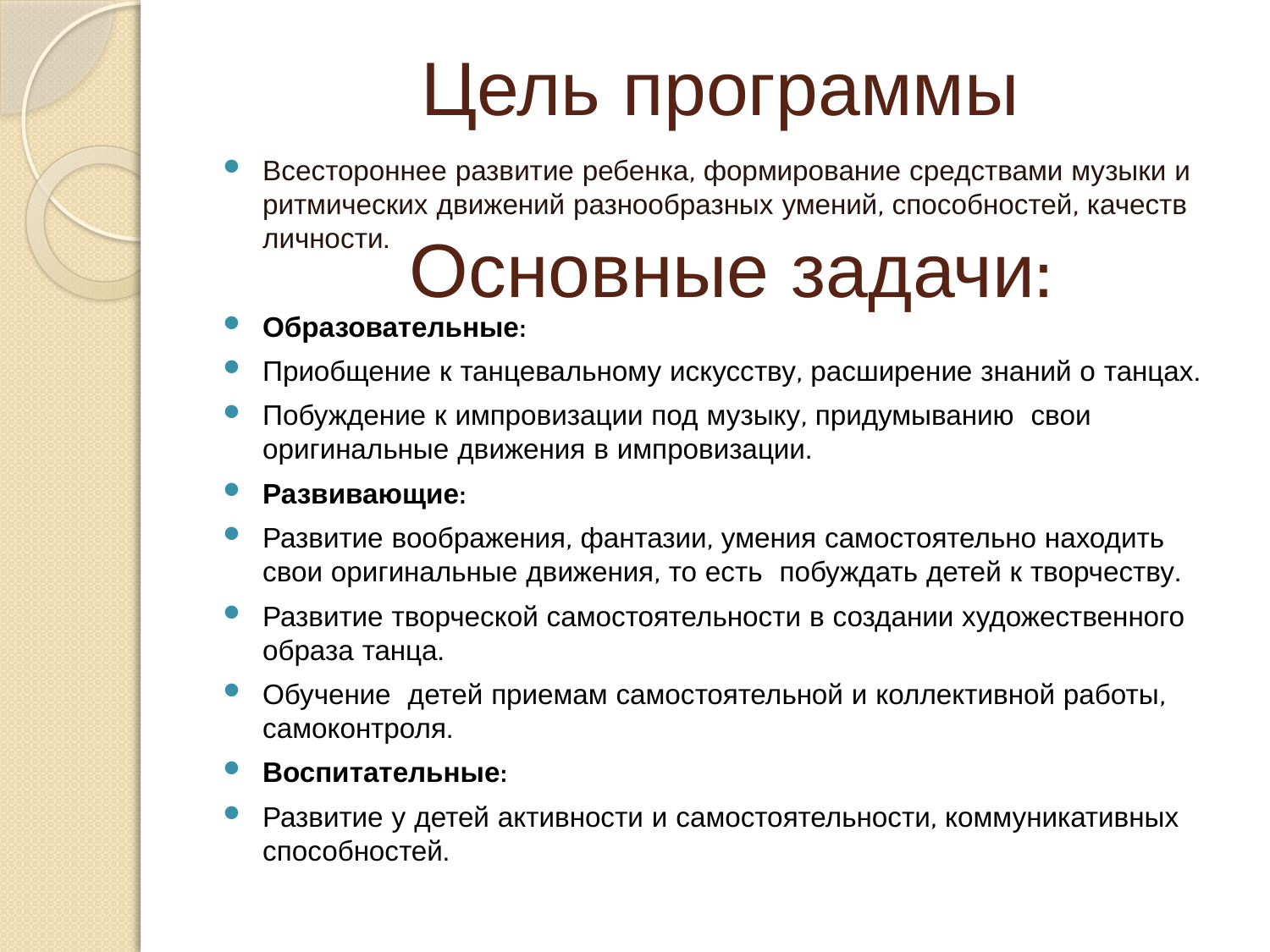

# Цель программы Основные задачи:
Всестороннее развитие ребенка, формирование средствами музыки и ритмических движений разнообразных умений, способностей, качеств личности.

Образовательные:
Приобщение к танцевальному искусству, расширение знаний о танцах.
Побуждение к импровизации под музыку, придумыванию  свои оригинальные движения в импровизации.
Развивающие:
Развитие воображения, фантазии, умения самостоятельно находить свои оригинальные движения, то есть  побуждать детей к творчеству.
Развитие творческой самостоятельности в создании художественного образа танца.
Обучение  детей приемам самостоятельной и коллективной работы, самоконтроля.
Воспитательные:
Развитие у детей активности и самостоятельности, коммуникативных способностей.